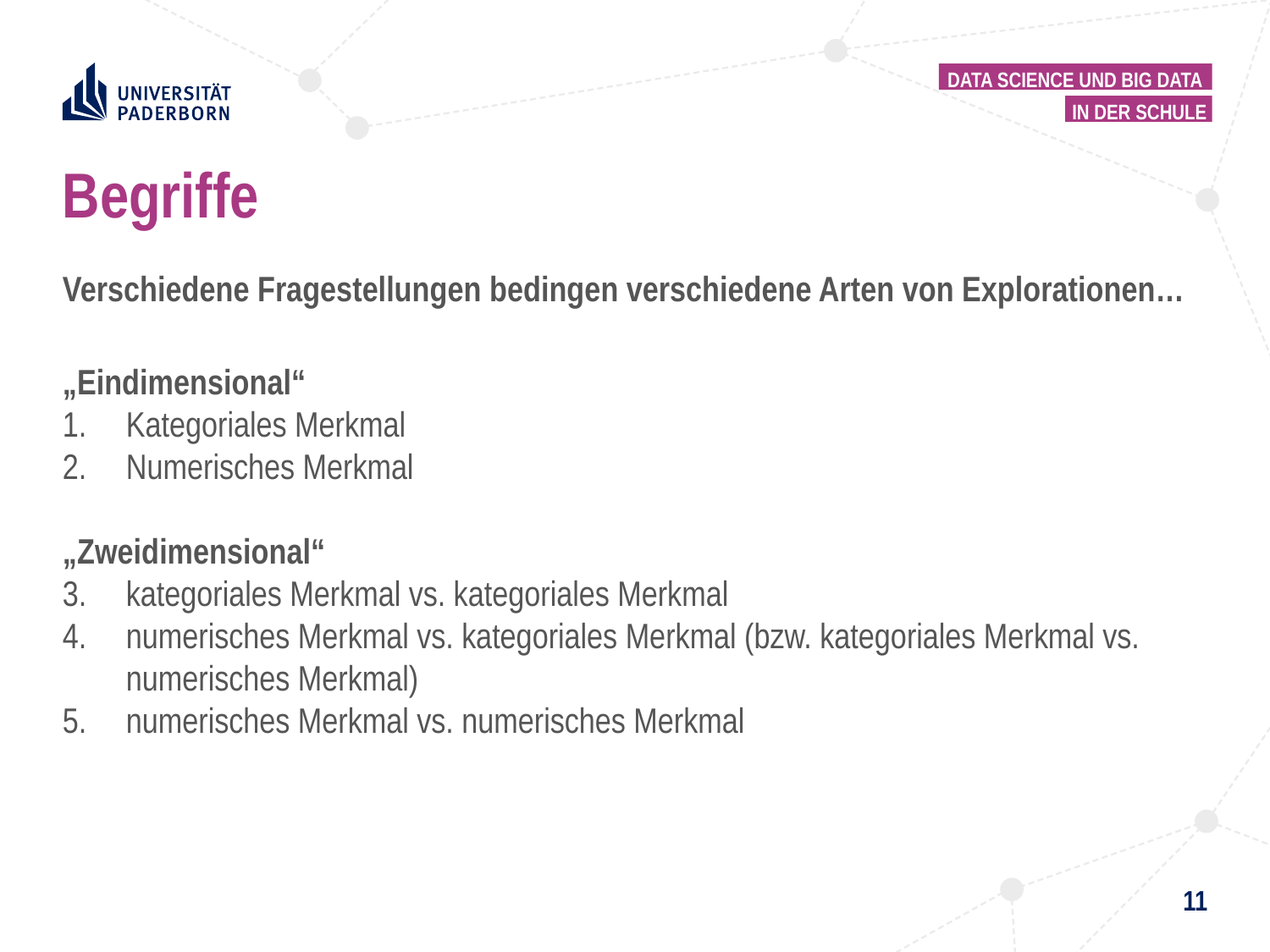

Data science und big data
In der schule
# Begriffe
Verschiedene Fragestellungen bedingen verschiedene Arten von Explorationen…

„Eindimensional“
Kategoriales Merkmal
Numerisches Merkmal

„Zweidimensional“
kategoriales Merkmal vs. kategoriales Merkmal
numerisches Merkmal vs. kategoriales Merkmal (bzw. kategoriales Merkmal vs. numerisches Merkmal)
numerisches Merkmal vs. numerisches Merkmal

11